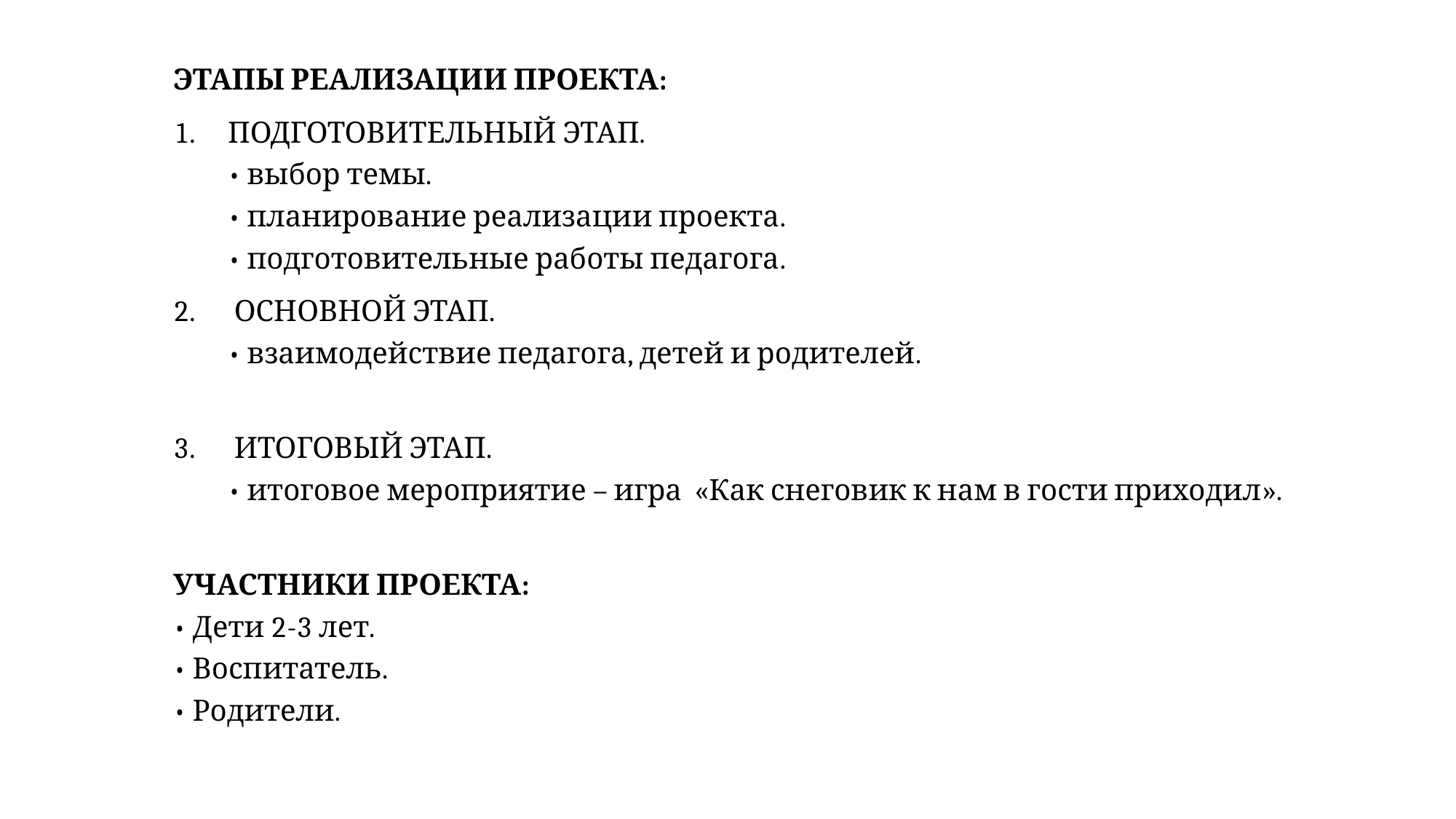

ЭТАПЫ РЕАЛИЗАЦИИ ПРОЕКТА:
ПОДГОТОВИТЕЛЬНЫЙ ЭТАП.
• выбор темы.
• планирование реализации проекта.
• подготовительные работы педагога.
 ОСНОВНОЙ ЭТАП.
• взаимодействие педагога, детей и родителей.
 ИТОГОВЫЙ ЭТАП.
• итоговое мероприятие – игра  «Как снеговик к нам в гости приходил».
УЧАСТНИКИ ПРОЕКТА:
• Дети 2-3 лет.
• Воспитатель.
• Родители.